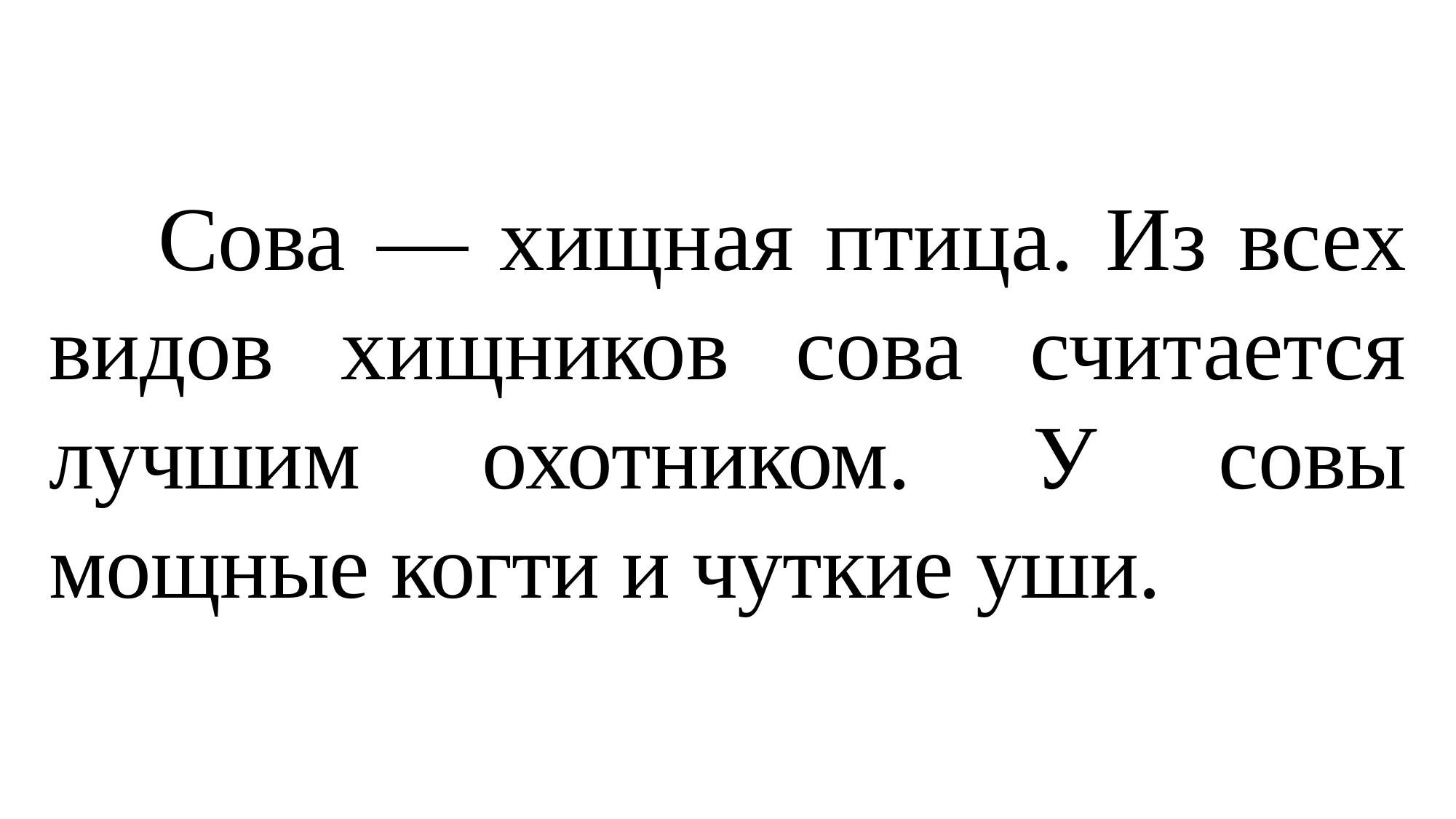

Сова — хищная птица. Из всех видов хищников сова считается лучшим охотником. У совы мощные когти и чуткие уши.